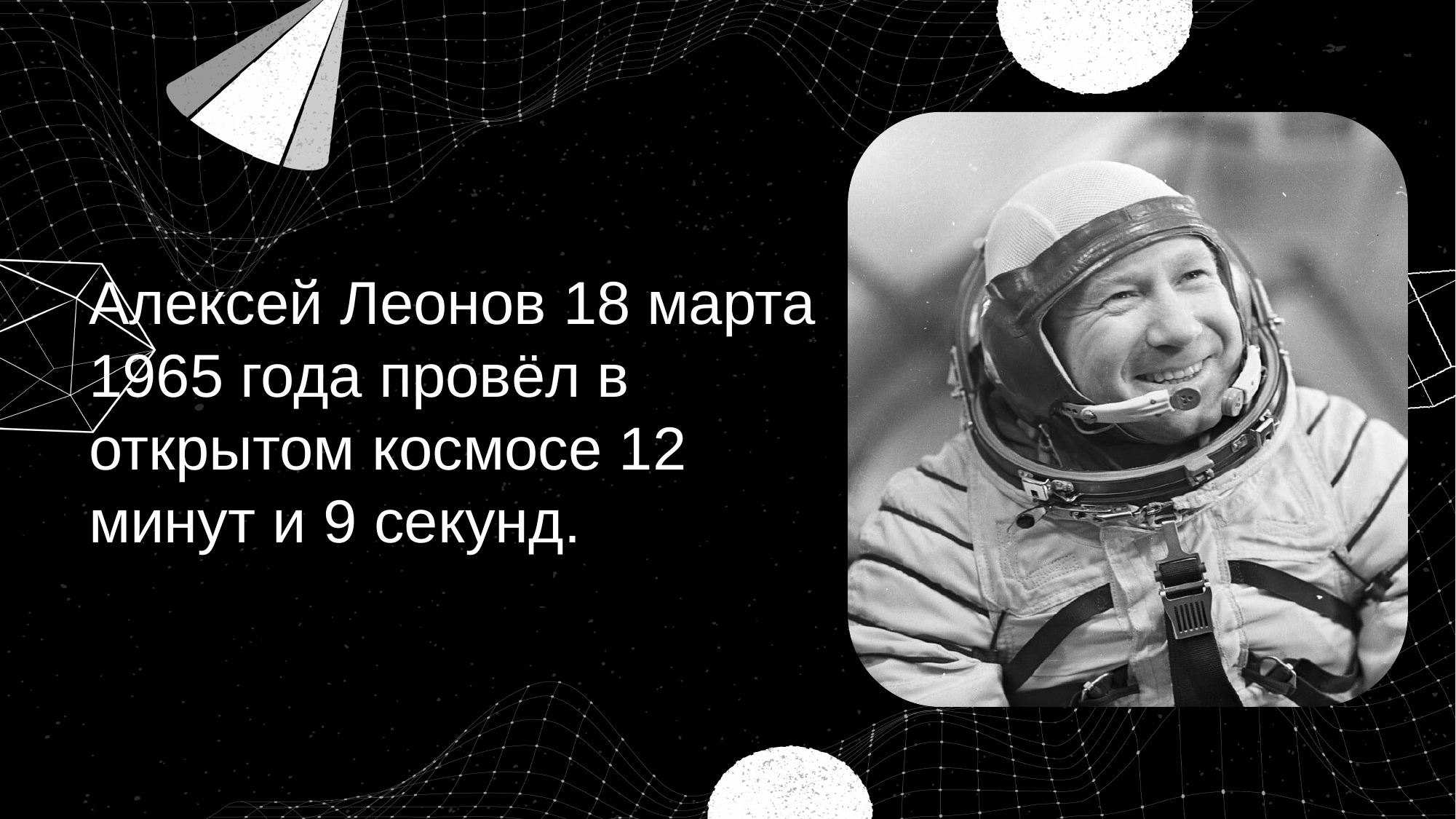

Алексей Леонов 18 марта 1965 года провёл в открытом космосе 12 минут и 9 секунд.